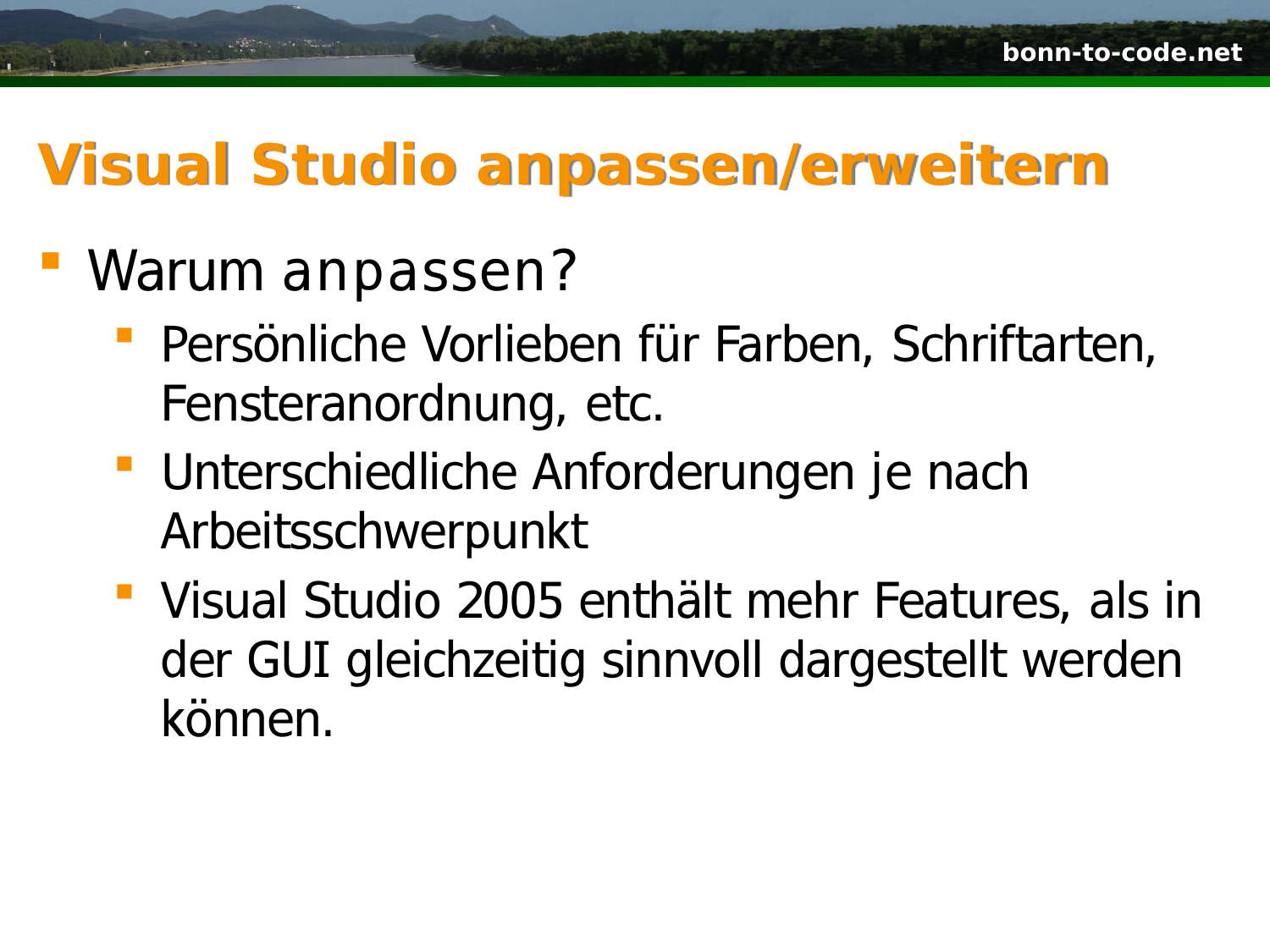

# Visual Studio anpassen/erweitern
Warum anpassen?
Persönliche Vorlieben für Farben, Schriftarten, Fensteranordnung, etc.
Unterschiedliche Anforderungen je nach Arbeitsschwerpunkt
Visual Studio 2005 enthält mehr Features, als in der GUI gleichzeitig sinnvoll dargestellt werden können.